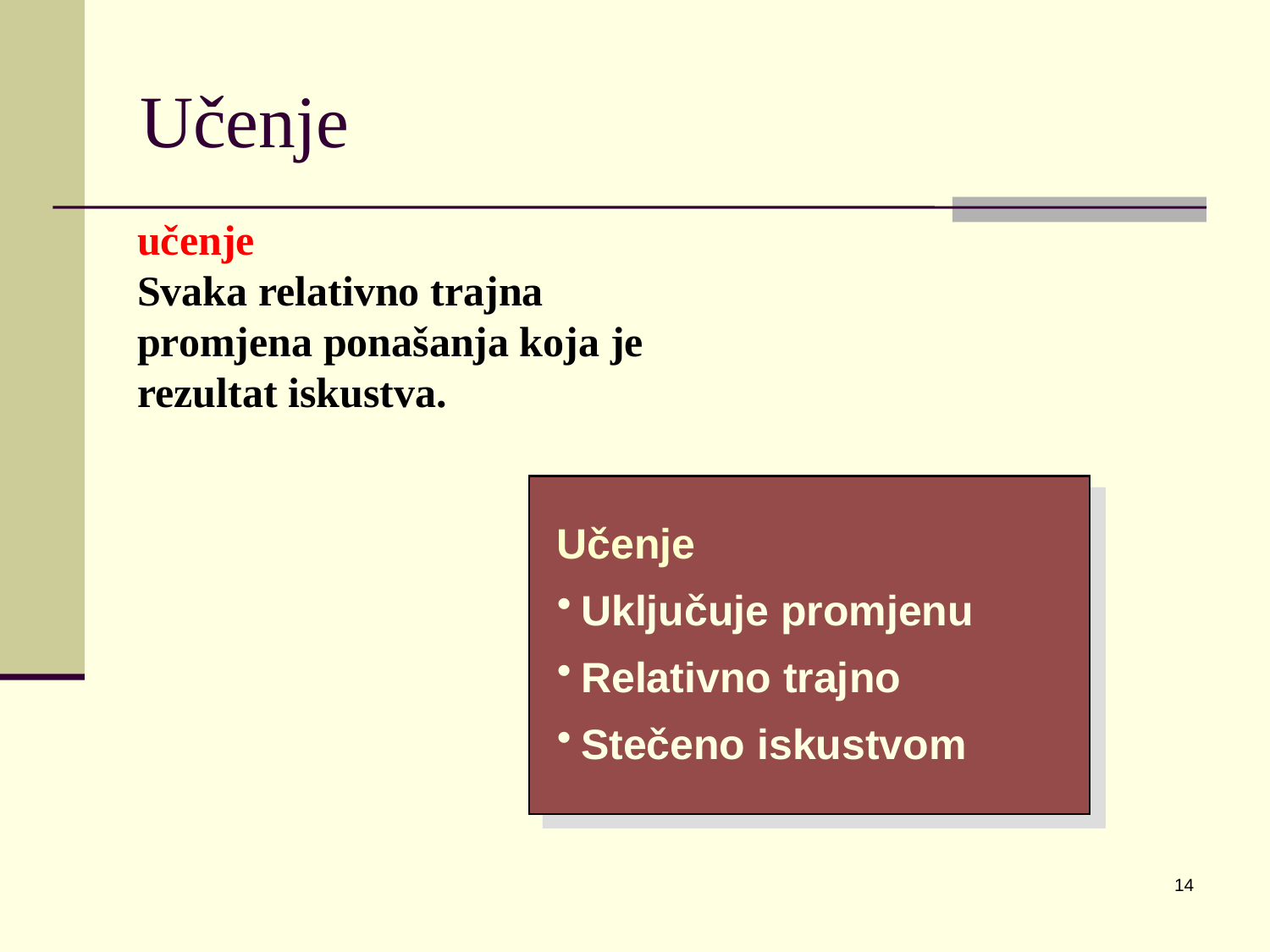

# Učenje
učenje
Svaka relativno trajna promjena ponašanja koja je rezultat iskustva.
Učenje
Uključuje promjenu
Relativno trajno
Stečeno iskustvom
14